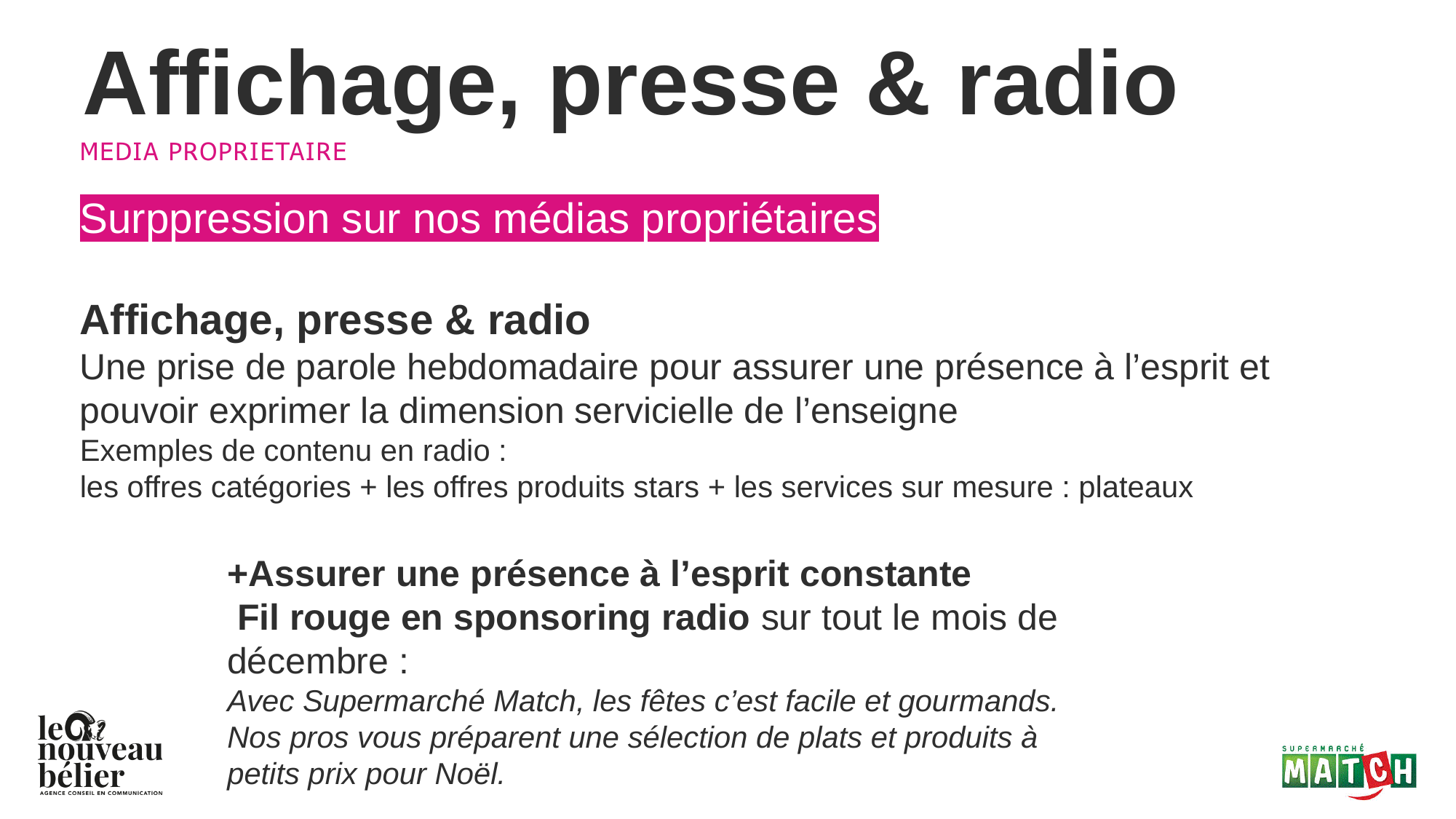

Affichage, presse & radio
MEDIA PROPRIETAIRE
# Surppression sur nos médias propriétaires Affichage, presse & radio Une prise de parole hebdomadaire pour assurer une présence à l’esprit et pouvoir exprimer la dimension servicielle de l’enseigne Exemples de contenu en radio : les offres catégories + les offres produits stars + les services sur mesure : plateaux
+Assurer une présence à l’esprit constante
 Fil rouge en sponsoring radio sur tout le mois de décembre :
Avec Supermarché Match, les fêtes c’est facile et gourmands. Nos pros vous préparent une sélection de plats et produits à petits prix pour Noël.